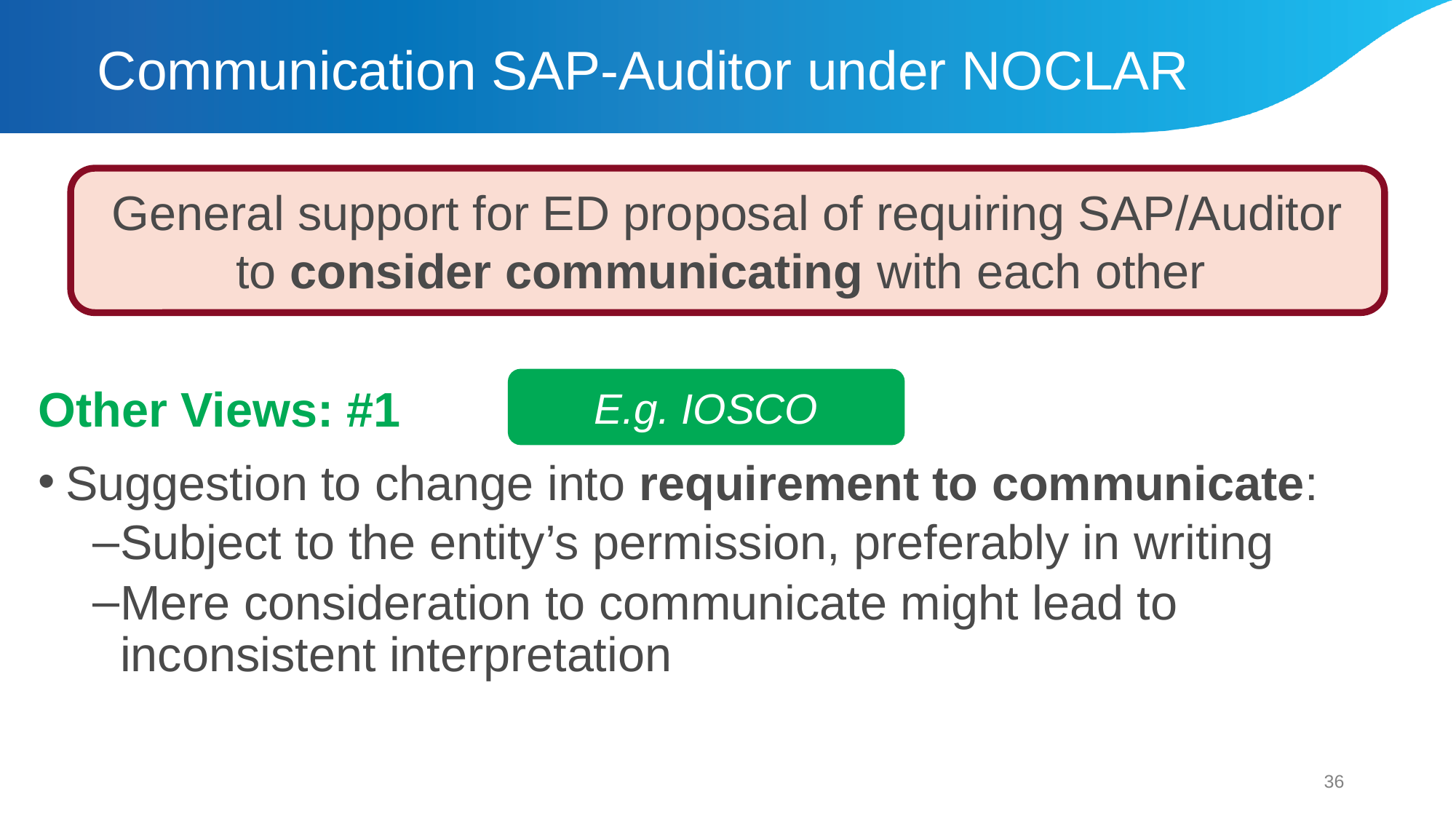

# Communication SAP-Auditor under NOCLAR
General support for ED proposal of requiring SAP/Auditor to consider communicating with each other
E.g. IOSCO
Other Views: #1
Suggestion to change into requirement to communicate:
Subject to the entity’s permission, preferably in writing
Mere consideration to communicate might lead to inconsistent interpretation
36